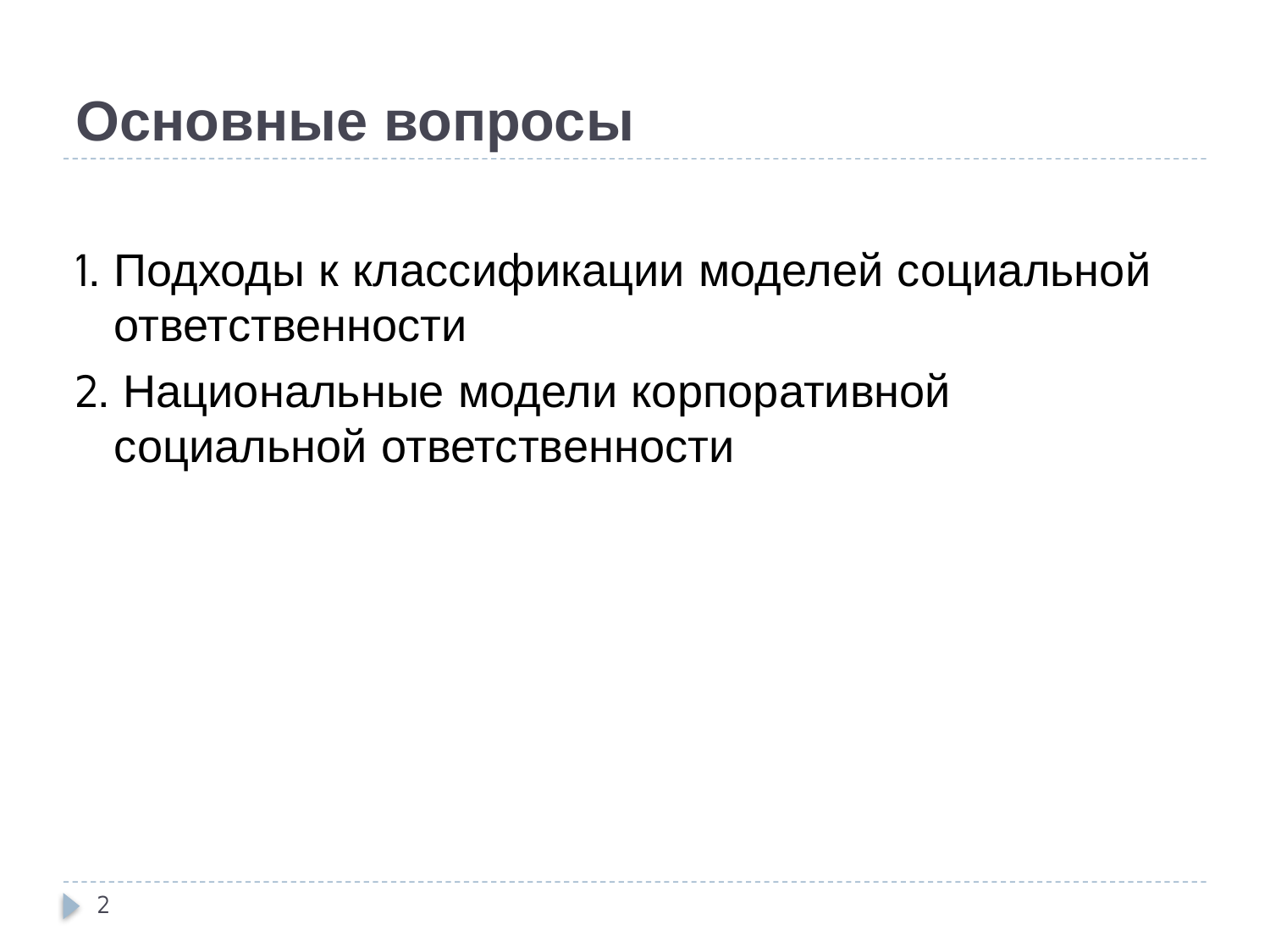

# Основные вопросы

1. Подходы к классификации моделей социальной ответственности
2. Национальные модели корпоративной социальной ответственности
2